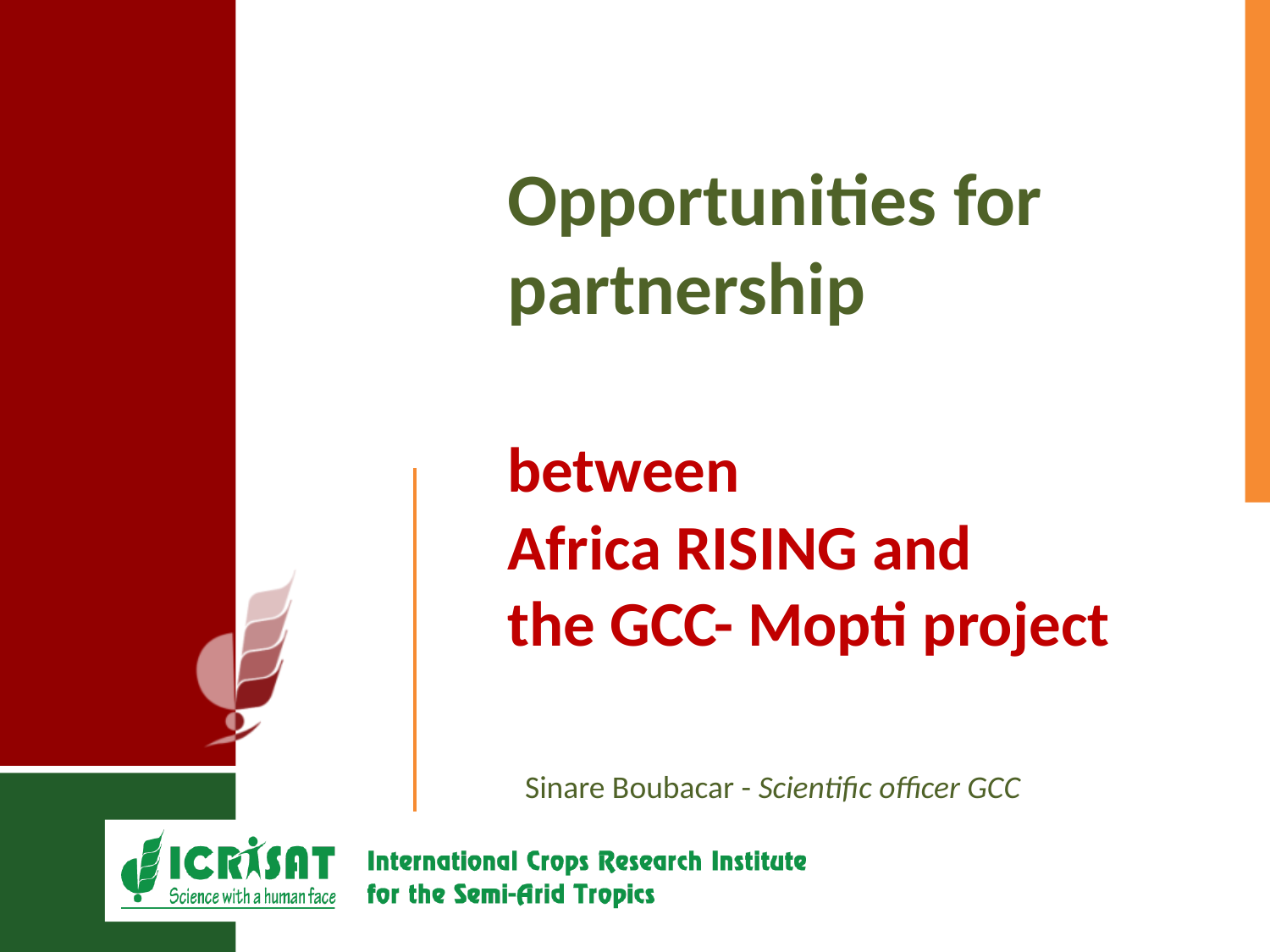

# Opportunities for partnership between Africa RISING and the GCC- Mopti project
Sinare Boubacar - Scientific officer GCC